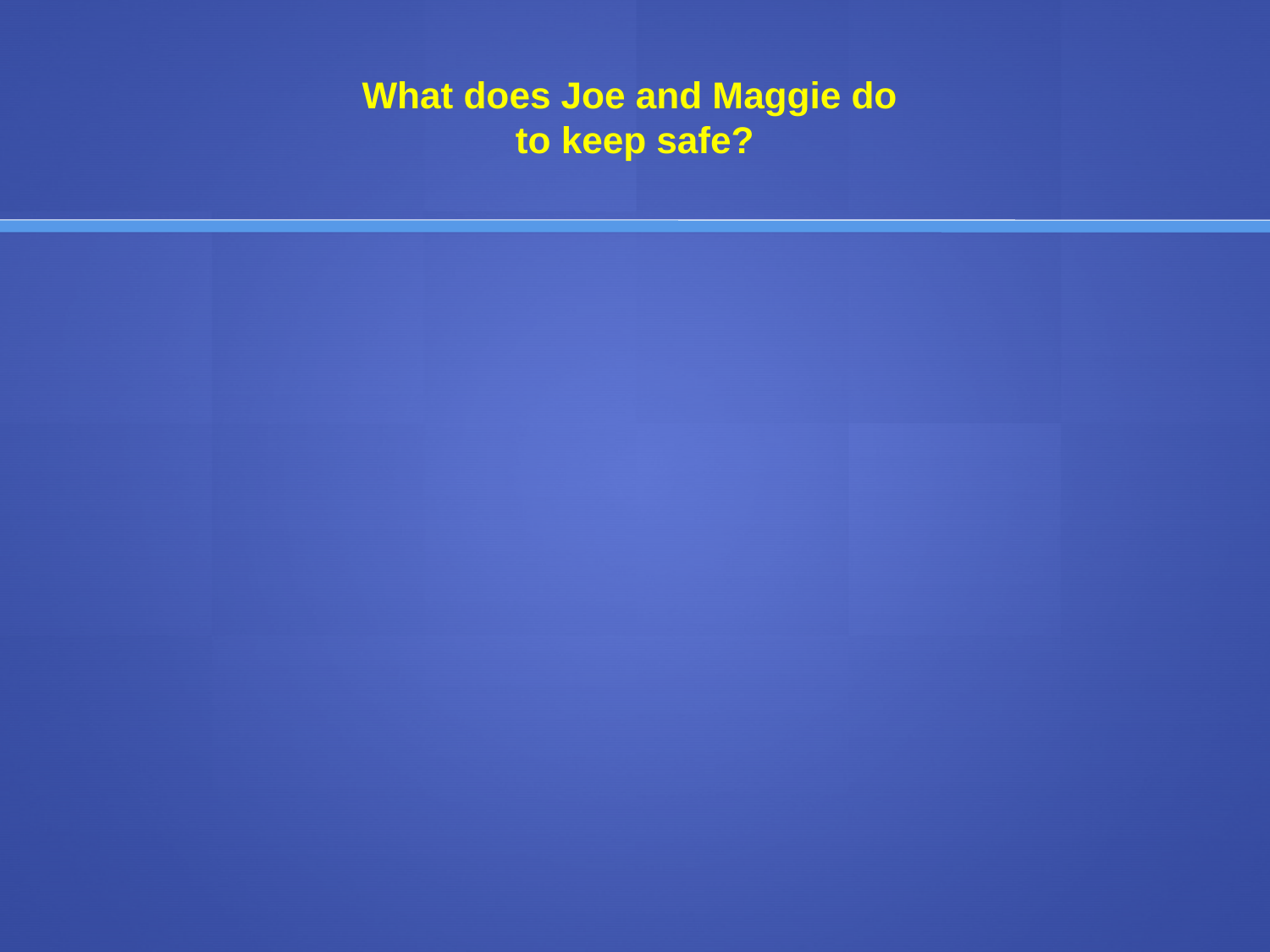

# What does Joe and Maggie do to keep safe?